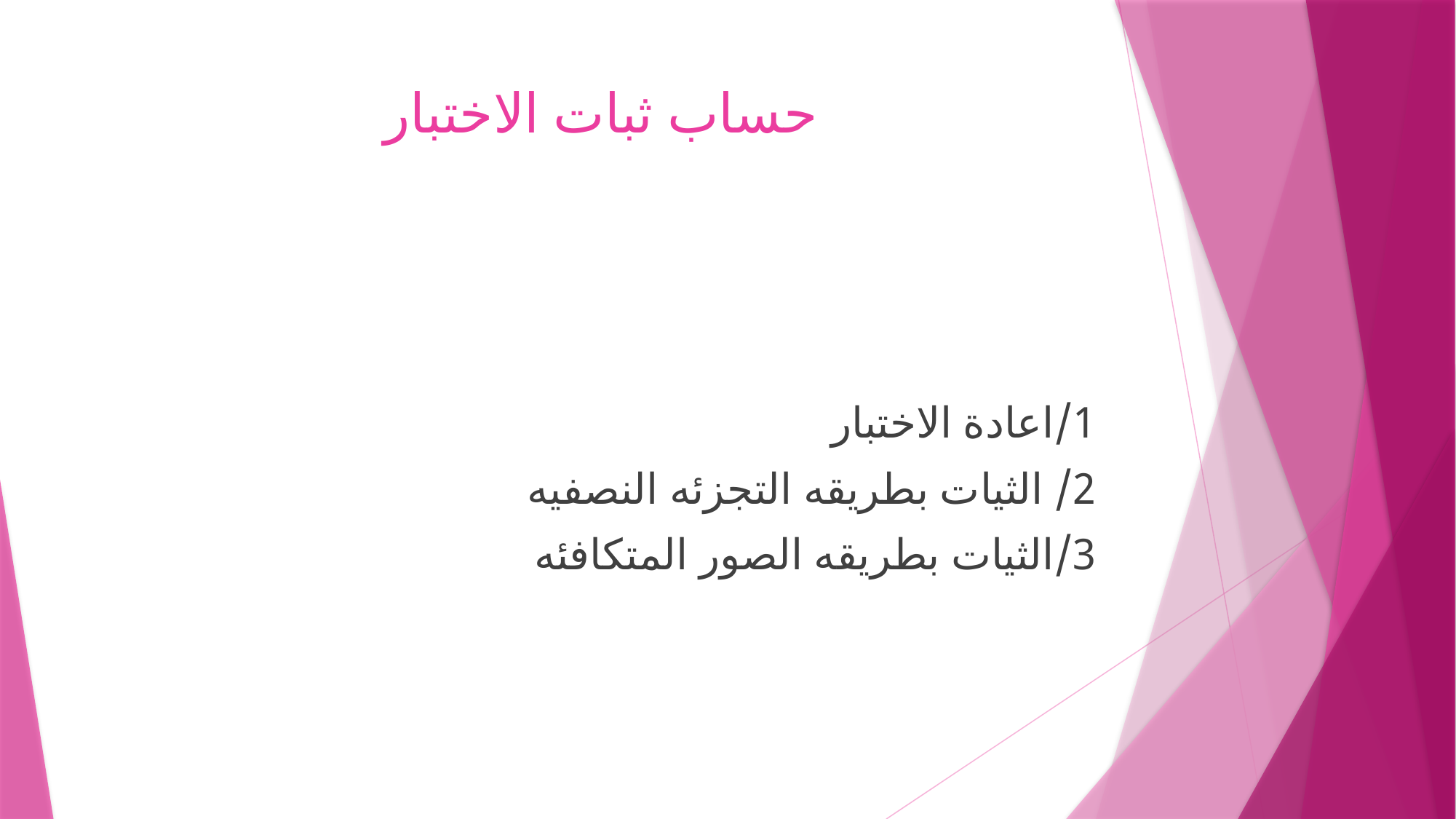

# حساب ثبات الاختبار

1/اعادة الاختبار
2/ الثيات بطريقه التجزئه النصفيه
3/الثيات بطريقه الصور المتكافئه